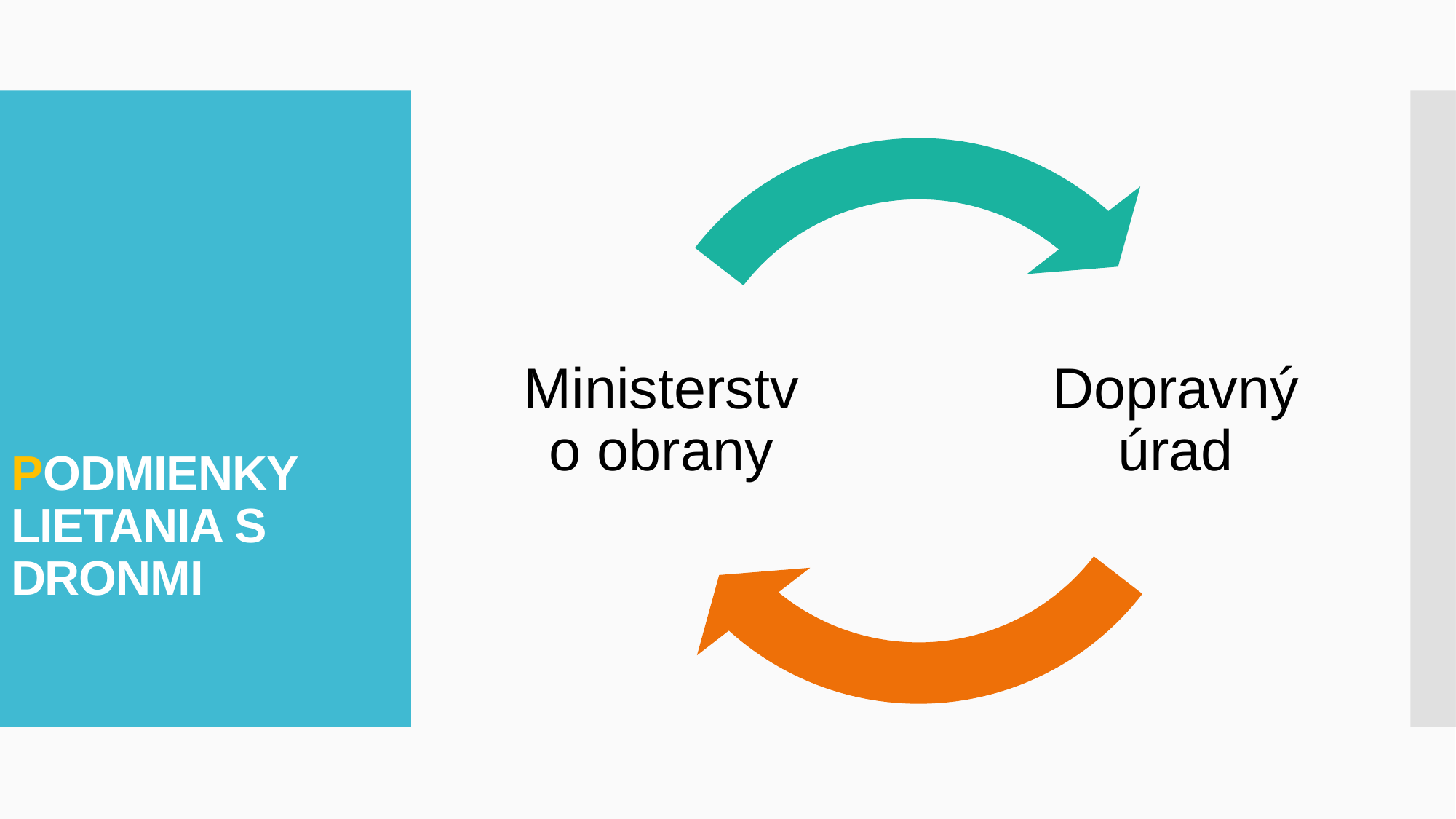

Dopravný úrad
Ministerstvo obrany
# PODMIENKY LIETANIA S DRONMI